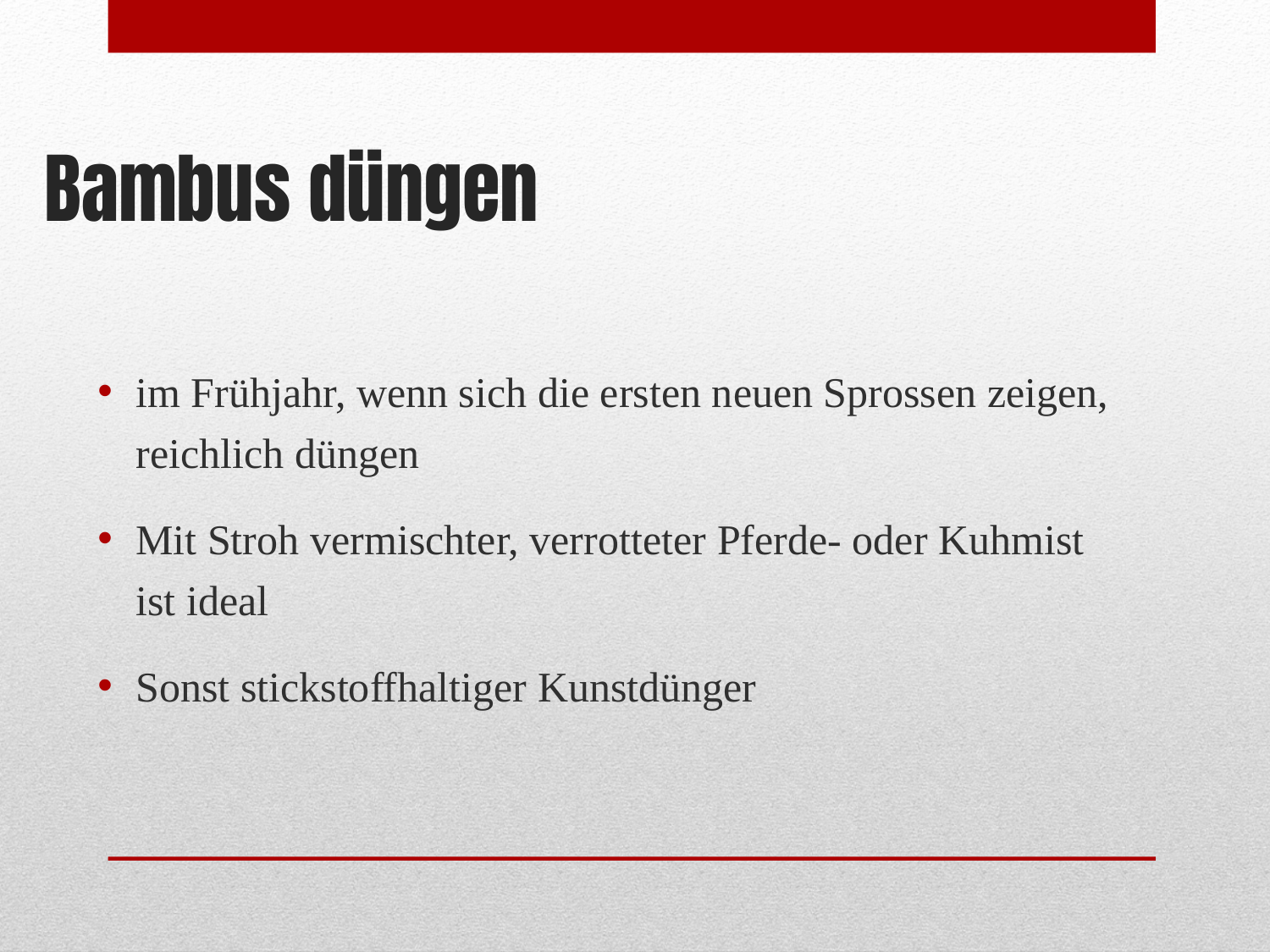

# Bambus düngen
im Frühjahr, wenn sich die ersten neuen Sprossen zeigen, reichlich düngen
Mit Stroh vermischter, verrotteter Pferde- oder Kuhmist ist ideal
Sonst stickstoffhaltiger Kunstdünger